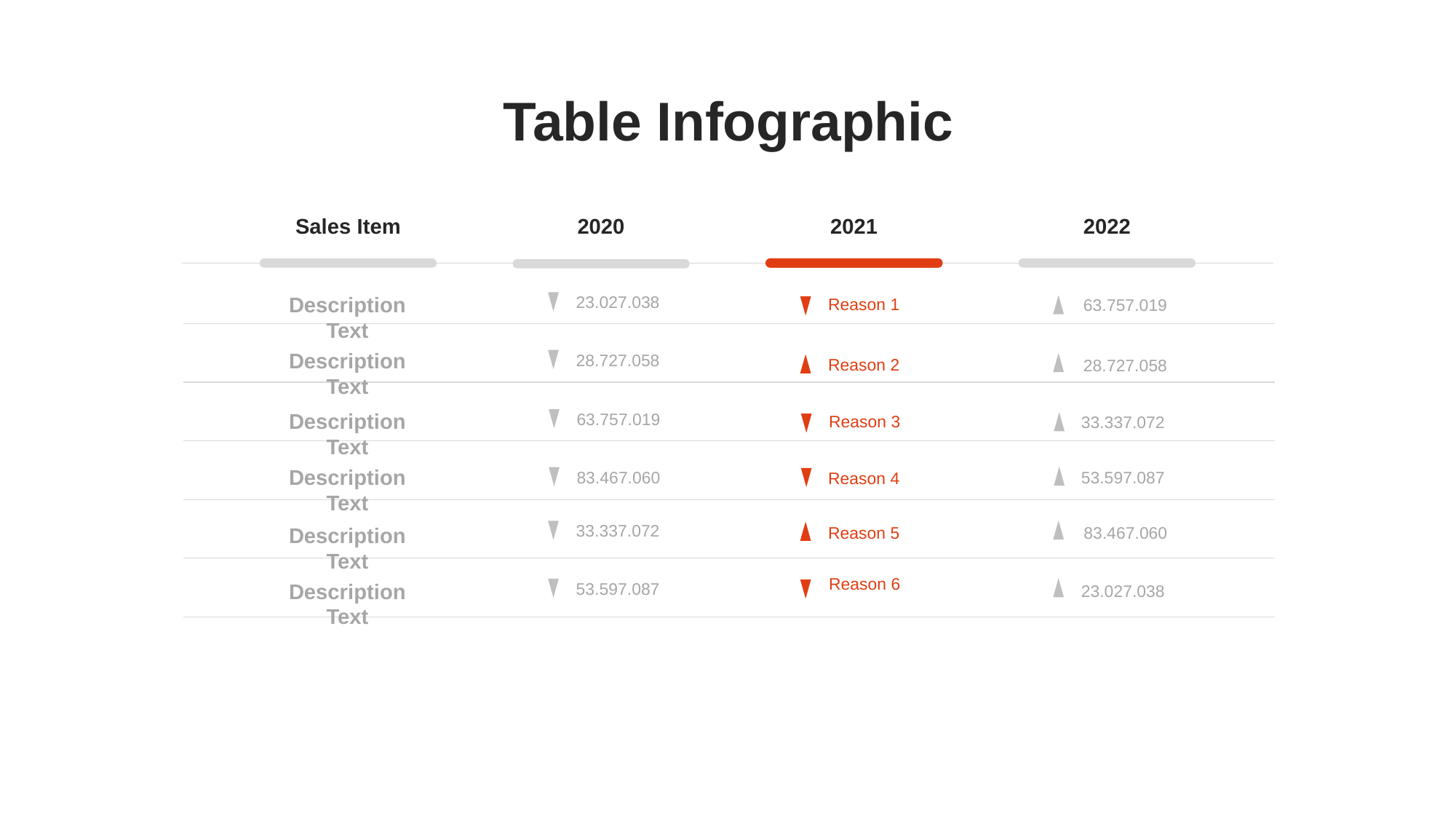

Table Infographic
Sales Item
2020
2021
2022

Description Text
23.027.038
Reason 1
63.757.019

Description Text
28.727.058

Reason 2
28.727.058

Description Text
63.757.019
Reason 3
33.337.072

Description Text
83.467.060
53.597.087
Reason 4

33.337.072
Description Text
Reason 5
83.467.060

Reason 6
Description Text
53.597.087
23.027.038